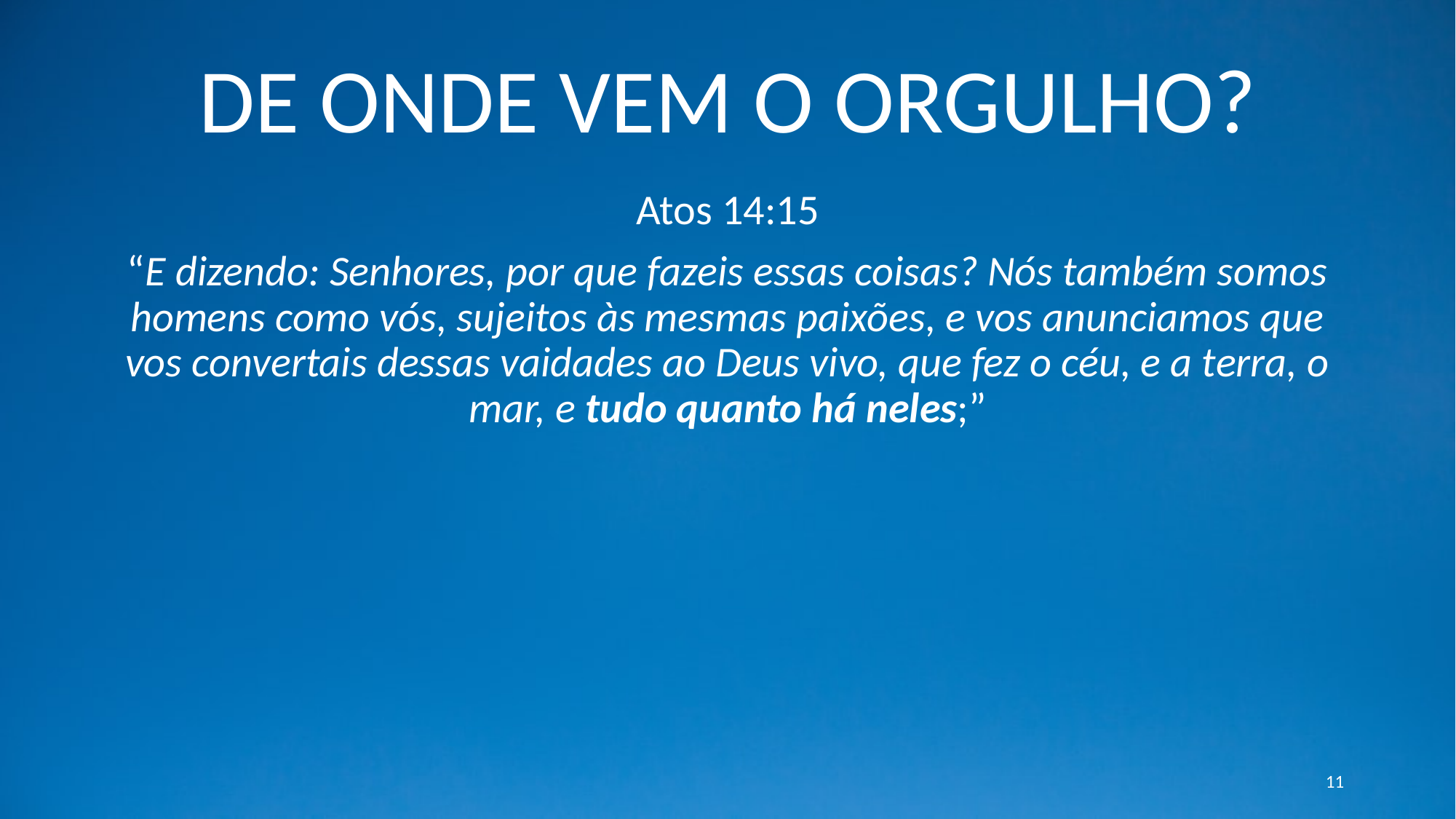

# DE ONDE VEM O ORGULHO?
Atos 14:15
“E dizendo: Senhores, por que fazeis essas coisas? Nós também somos homens como vós, sujeitos às mesmas paixões, e vos anunciamos que vos convertais dessas vaidades ao Deus vivo, que fez o céu, e a terra, o mar, e tudo quanto há neles;”

11